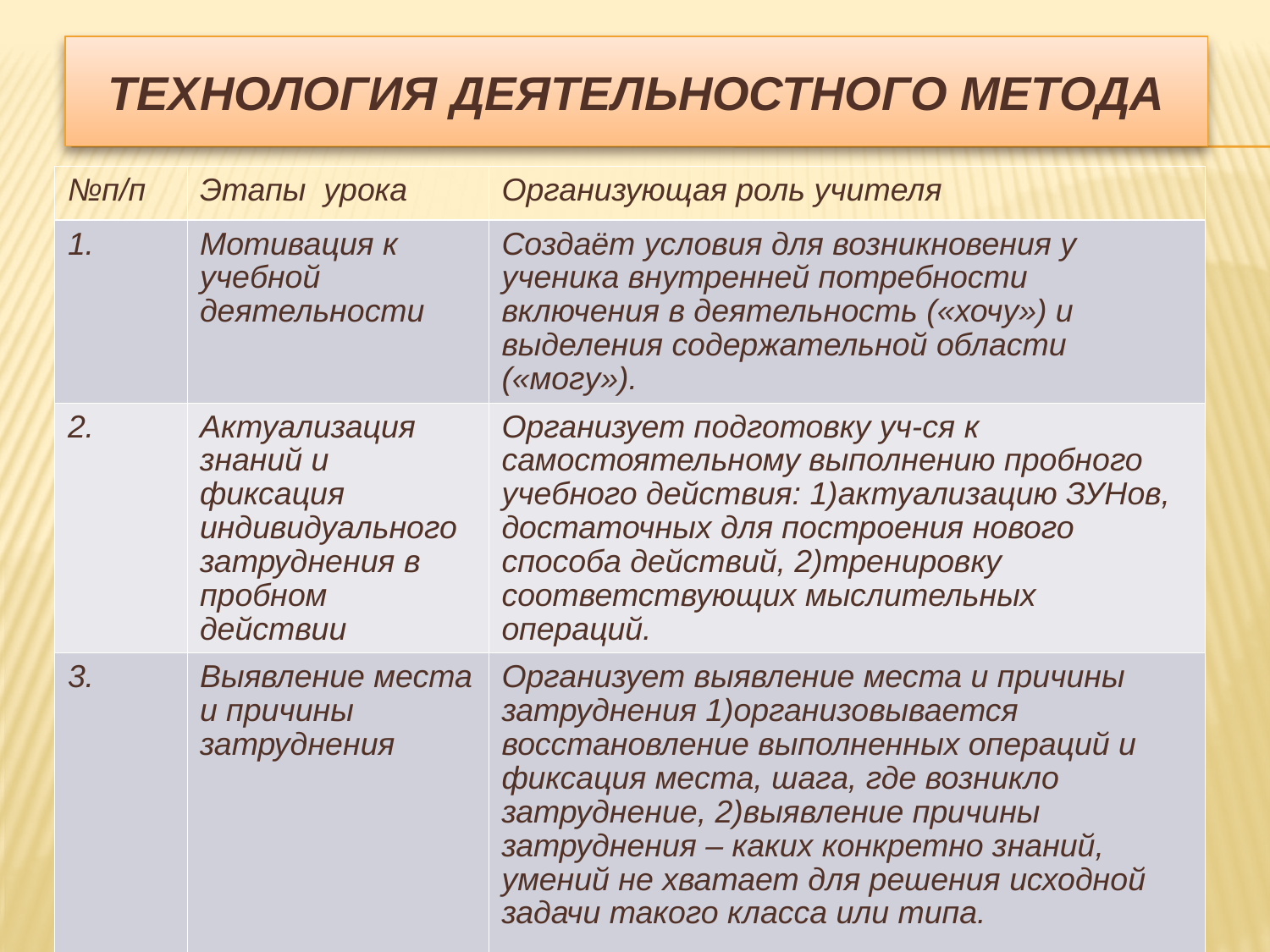

Технология деятельностного метода
| №п/п | Этапы урока | Организующая роль учителя |
| --- | --- | --- |
| 1. | Мотивация к учебной деятельности | Создаёт условия для возникновения у ученика внутренней потребности включения в деятельность («хочу») и выделения содержательной области («могу»). |
| 2. | Актуализация знаний и фиксация индивидуального затруднения в пробном действии | Организует подготовку уч-ся к самостоятельному выполнению пробного учебного действия: 1)актуализацию ЗУНов, достаточных для построения нового способа действий, 2)тренировку соответствующих мыслительных операций. |
| 3. | Выявление места и причины затруднения | Организует выявление места и причины затруднения 1)организовывается восстановление выполненных операций и фиксация места, шага, где возникло затруднение, 2)выявление причины затруднения – каких конкретно знаний, умений не хватает для решения исходной задачи такого класса или типа. |